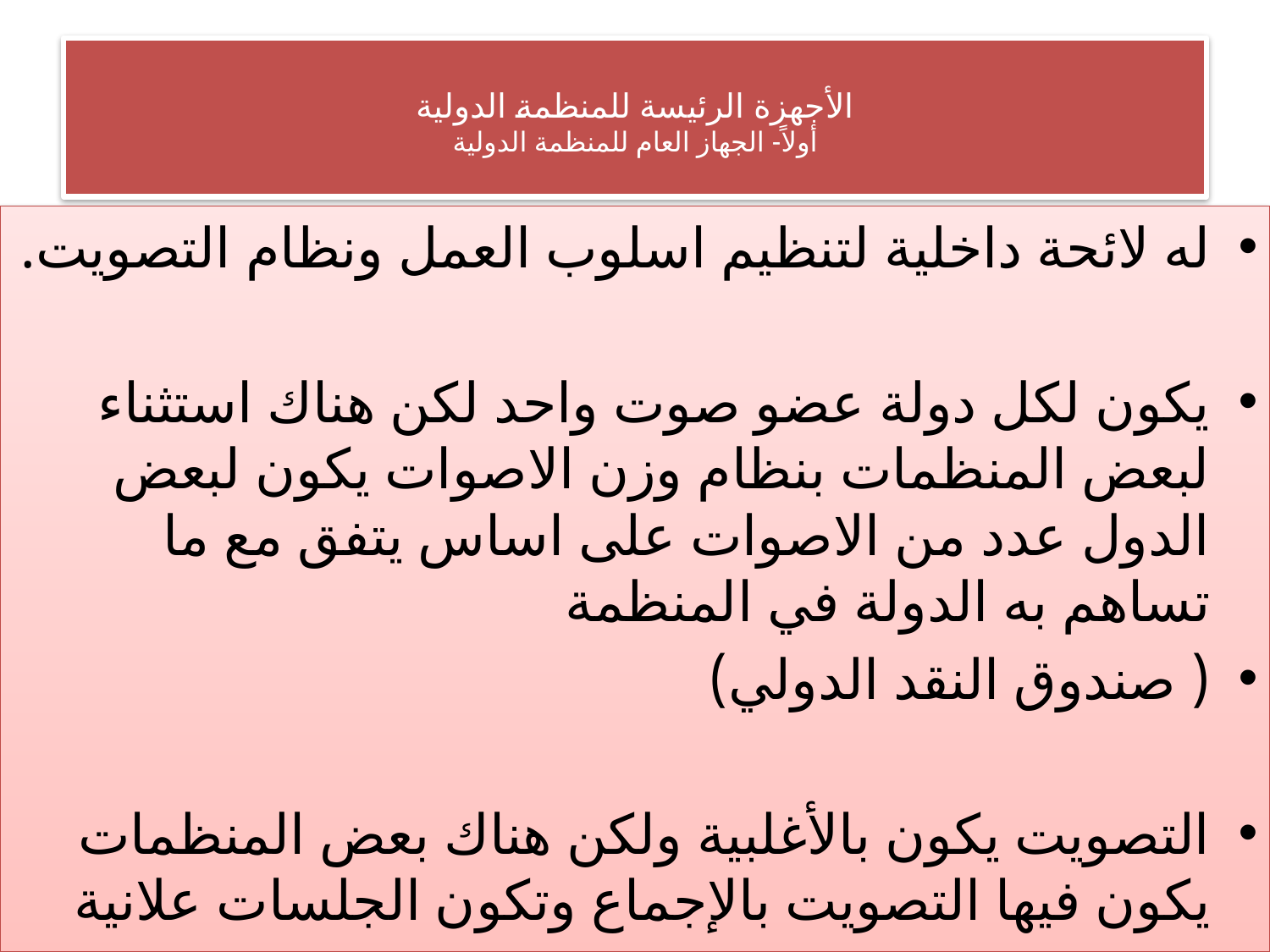

# الأجهزة الرئيسة للمنظمة الدولية أولاً- الجهاز العام للمنظمة الدولية
له لائحة داخلية لتنظيم اسلوب العمل ونظام التصويت.

يكون لكل دولة عضو صوت واحد لكن هناك استثناء لبعض المنظمات بنظام وزن الاصوات يكون لبعض الدول عدد من الاصوات على اساس يتفق مع ما تساهم به الدولة في المنظمة
( صندوق النقد الدولي)

التصويت يكون بالأغلبية ولكن هناك بعض المنظمات يكون فيها التصويت بالإجماع وتكون الجلسات علانية